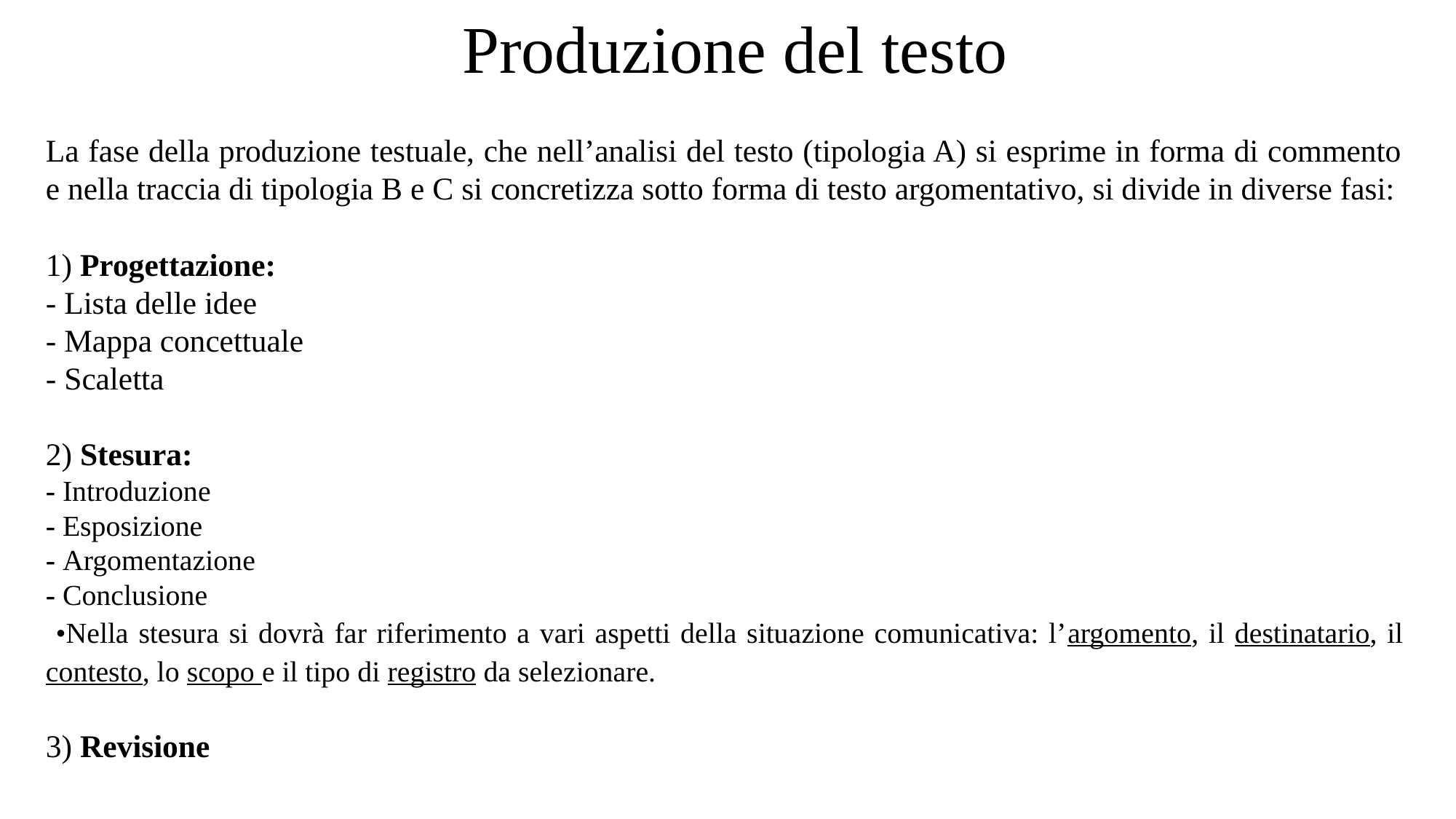

# Produzione del testo
La fase della produzione testuale, che nell’analisi del testo (tipologia A) si esprime in forma di commento e nella traccia di tipologia B e C si concretizza sotto forma di testo argomentativo, si divide in diverse fasi:

1) Progettazione:
- Lista delle idee
- Mappa concettuale
- Scaletta

2) Stesura:
- Introduzione
- Esposizione
- Argomentazione
- Conclusione
 •Nella stesura si dovrà far riferimento a vari aspetti della situazione comunicativa: l’argomento, il destinatario, il contesto, lo scopo e il tipo di registro da selezionare.

3) Revisione